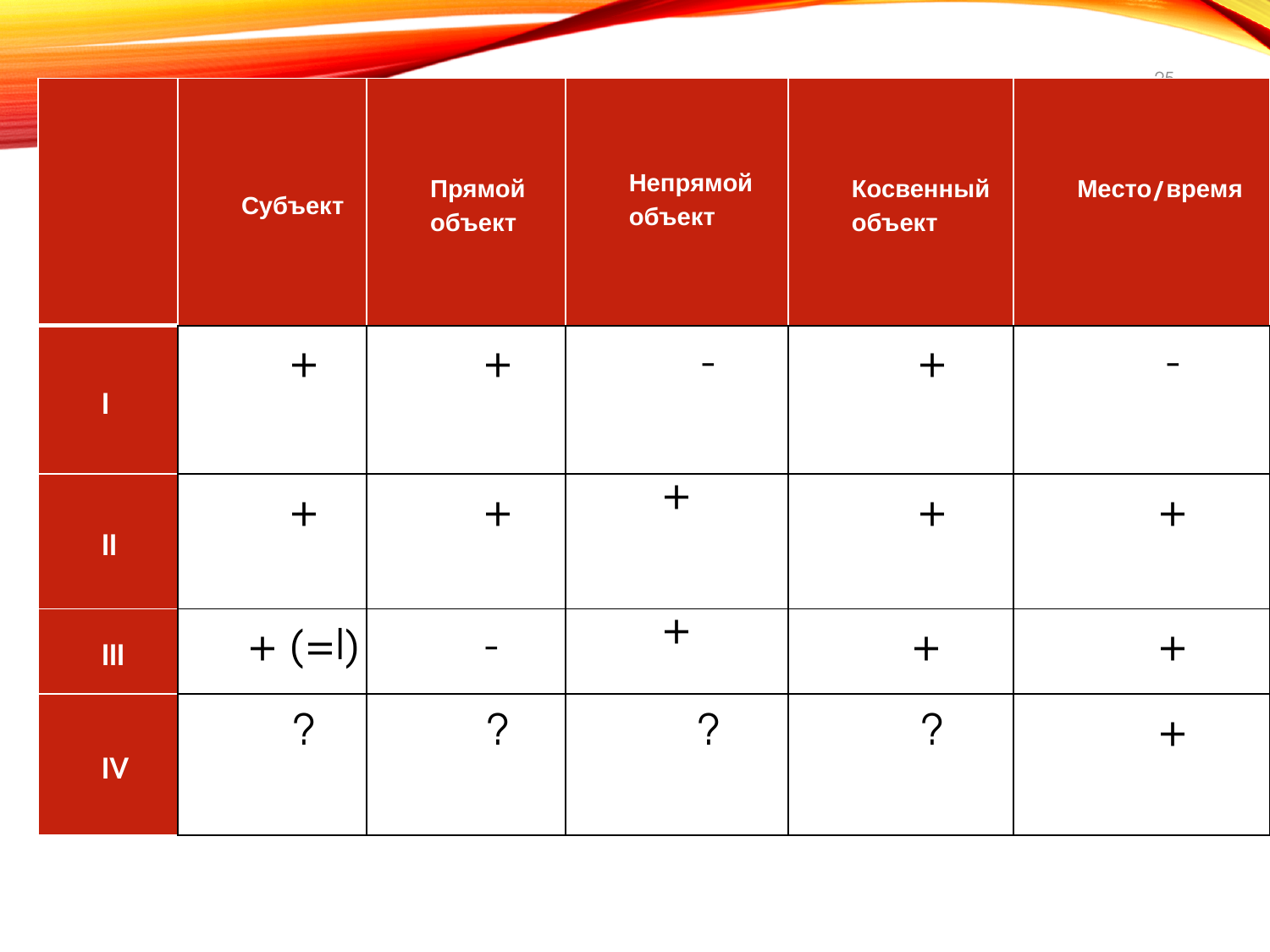

25
|  | Субъект | Прямой объект | Непрямой объект | Косвенный объект | Место/время |
| --- | --- | --- | --- | --- | --- |
| I | + | + | - | + | - |
| II | + | + | + | + | + |
| III | + (=I) | - | + | + | + |
| IV | ? | ? | ? | ? | + |
#